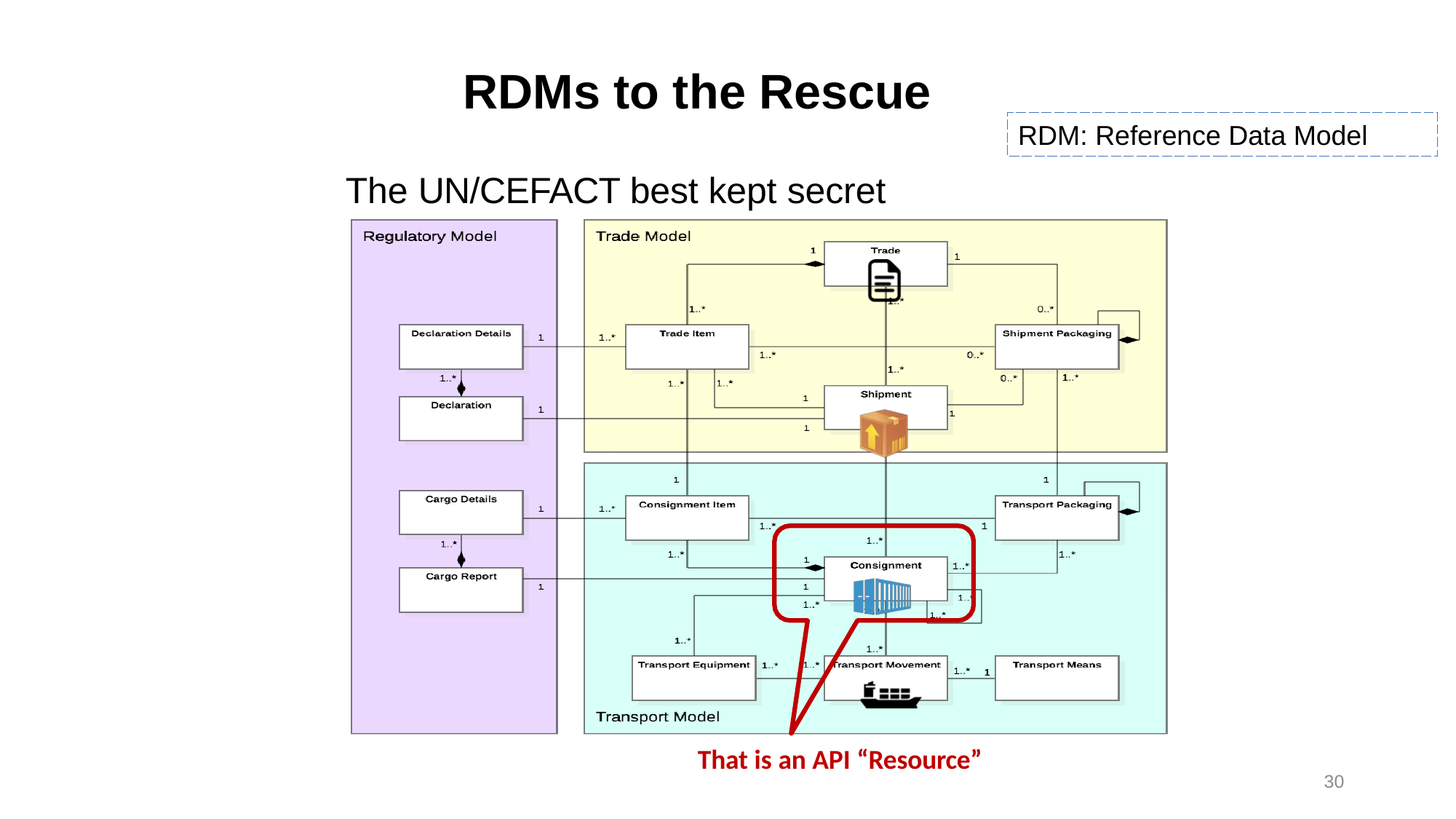

# RDMs to the Rescue
RDM: Reference Data Model
The UN/CEFACT best kept secret

That is an API “Resource”
30